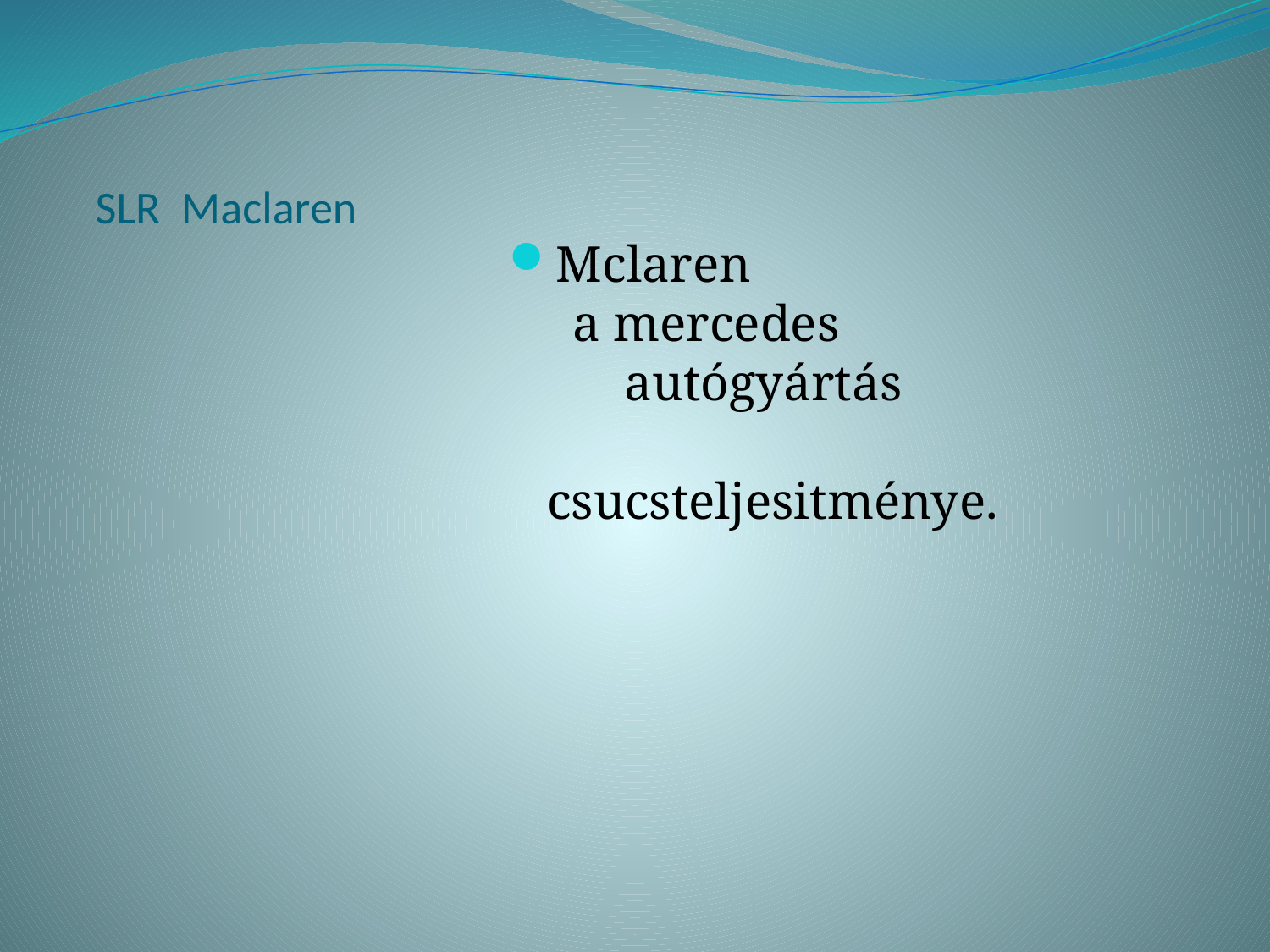

# SLR  Maclaren

Mclaren                                     a mercedes                                  autógyártás                                          csucsteljesitménye.